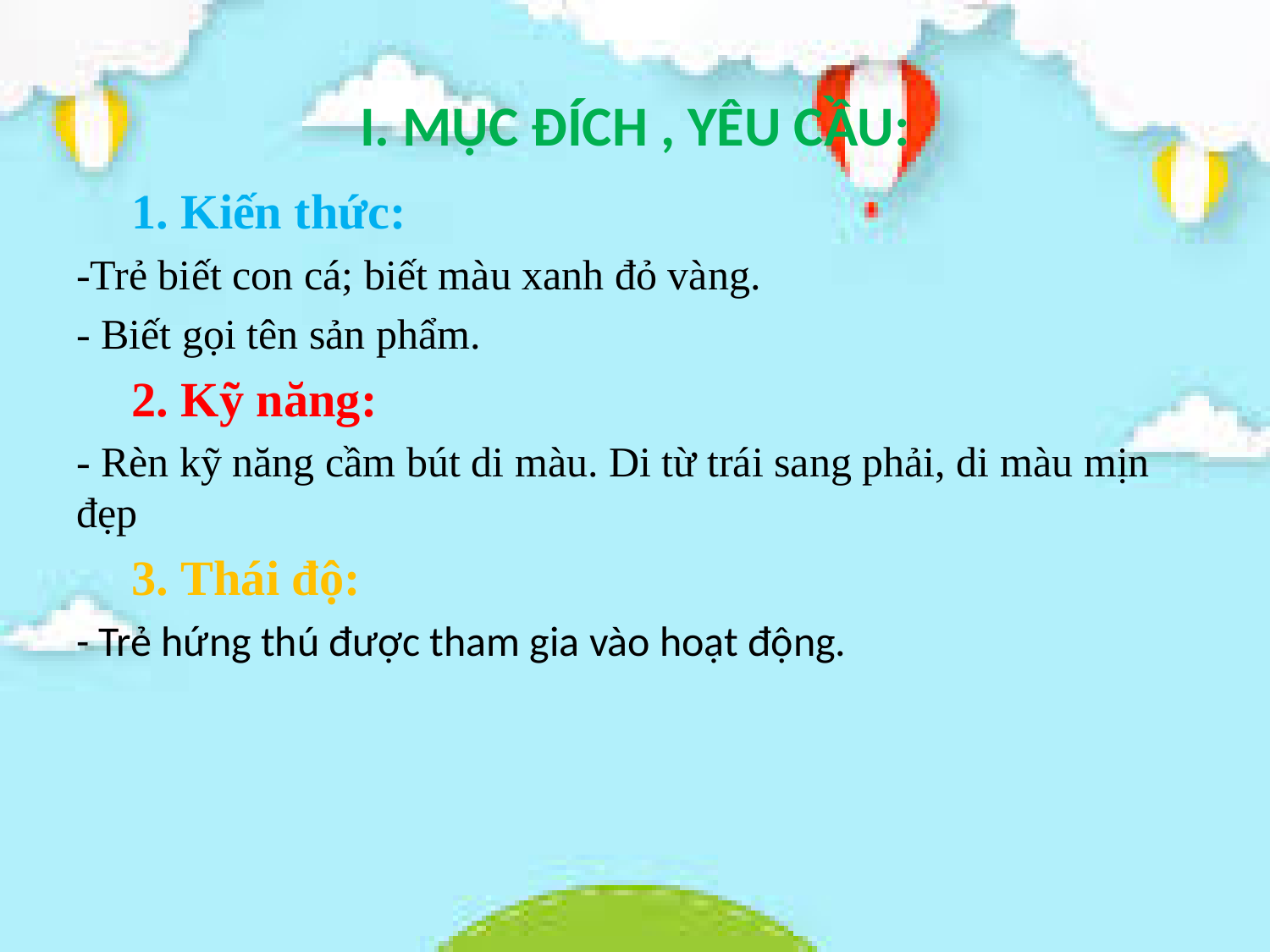

# I. MỤC ĐÍCH , YÊU CẦU:
1. Kiến thức:
-Trẻ biết con cá; biết màu xanh đỏ vàng.
- Biết gọi tên sản phẩm.
2. Kỹ năng:
- Rèn kỹ năng cầm bút di màu. Di từ trái sang phải, di màu mịn đẹp
3. Thái độ:
- Trẻ hứng thú được tham gia vào hoạt động.